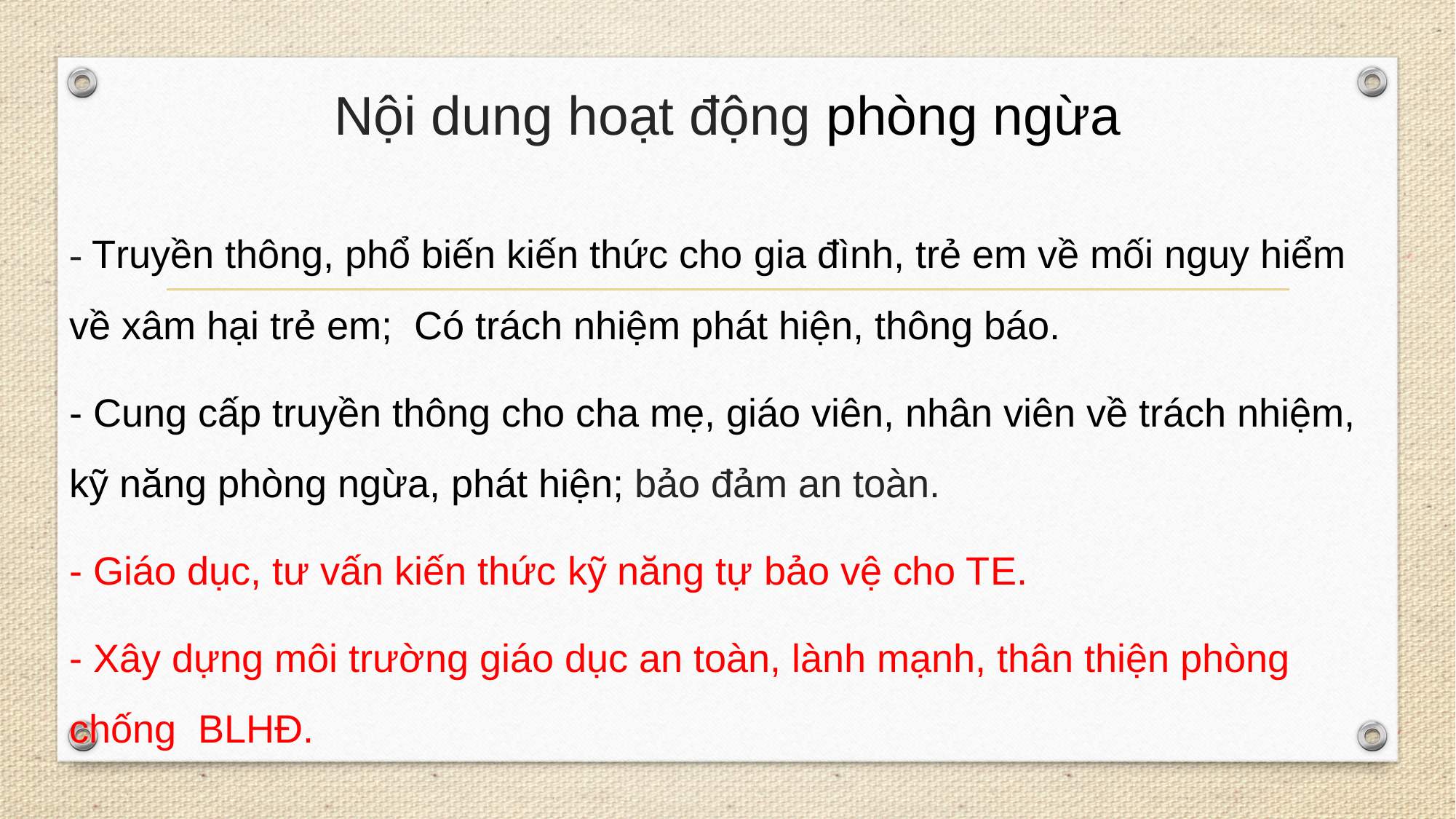

# Nội dung hoạt động phòng ngừa
- Truyền thông, phổ biến kiến thức cho gia đình, trẻ em về mối nguy hiểm về xâm hại trẻ em;  Có trách nhiệm phát hiện, thông báo.
- Cung cấp truyền thông cho cha mẹ, giáo viên, nhân viên về trách nhiệm, kỹ năng phòng ngừa, phát hiện; bảo đảm an toàn.
- Giáo dục, tư vấn kiến thức kỹ năng tự bảo vệ cho TE.
- Xây dựng môi trường giáo dục an toàn, lành mạnh, thân thiện phòng chống  BLHĐ.